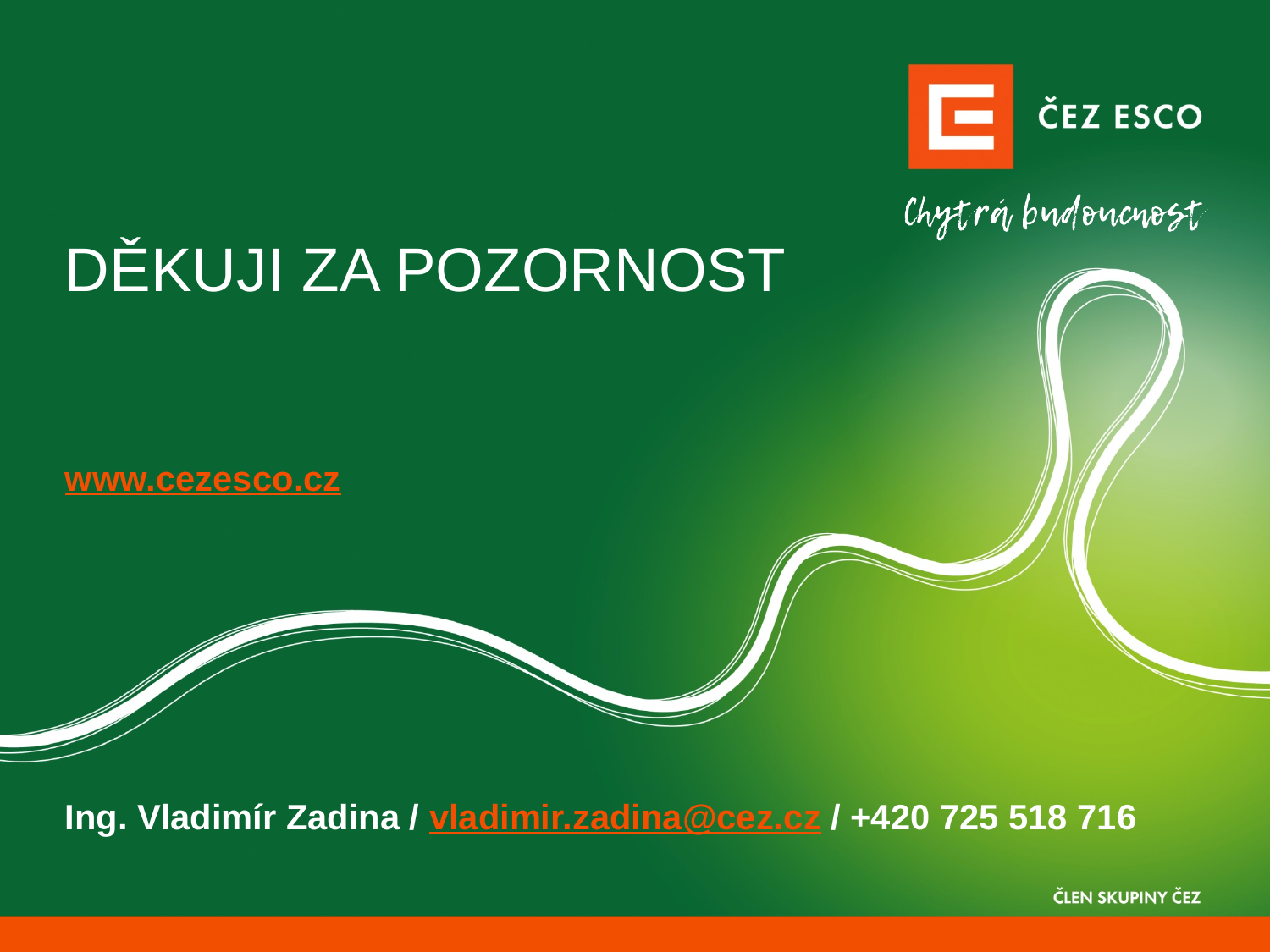

# Děkuji za pozornost
www.cezesco.cz

Ing. Vladimír Zadina / vladimir.zadina@cez.cz / +420 725 518 716